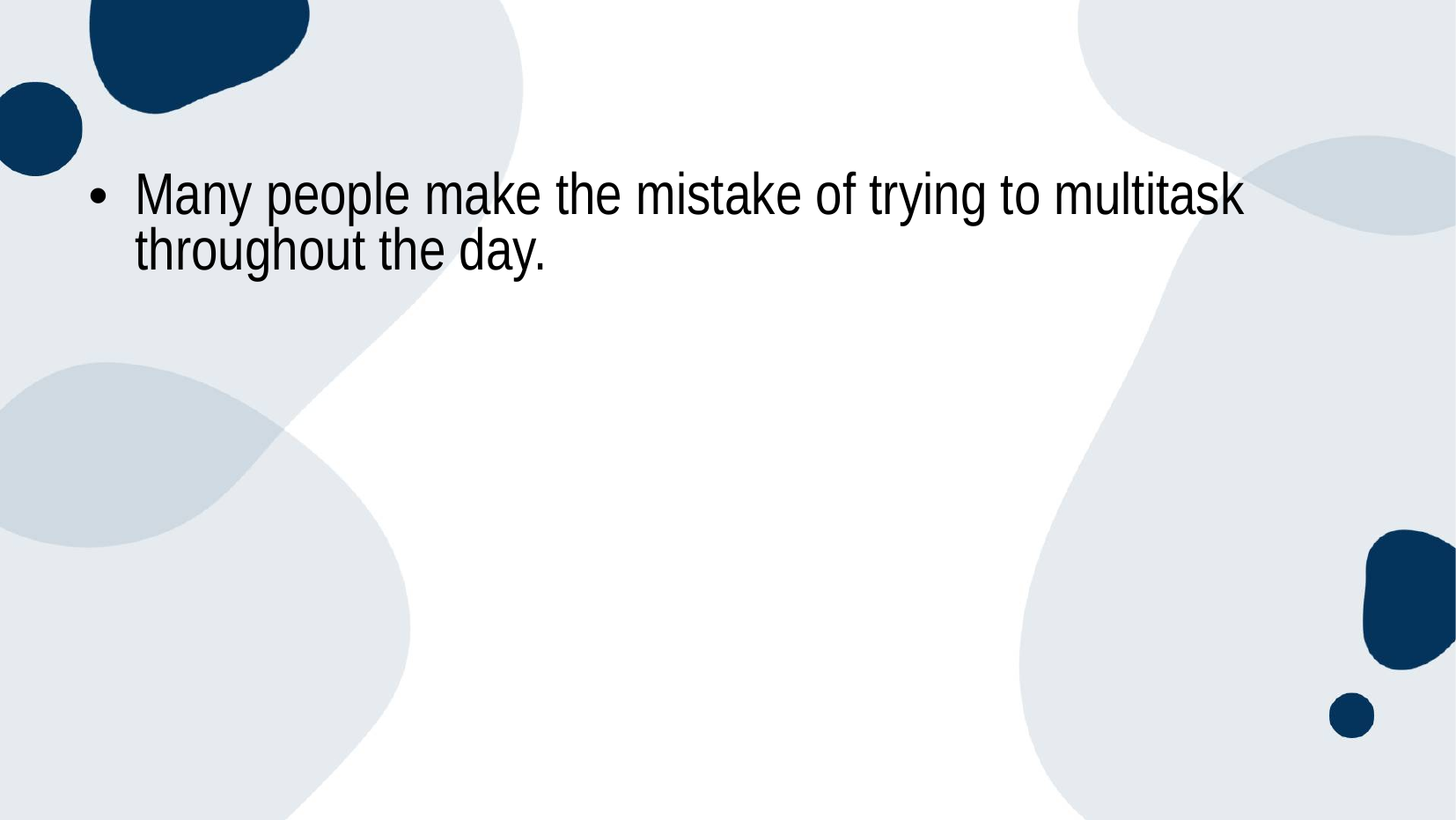

Many people make the mistake of trying to multitask throughout the day.